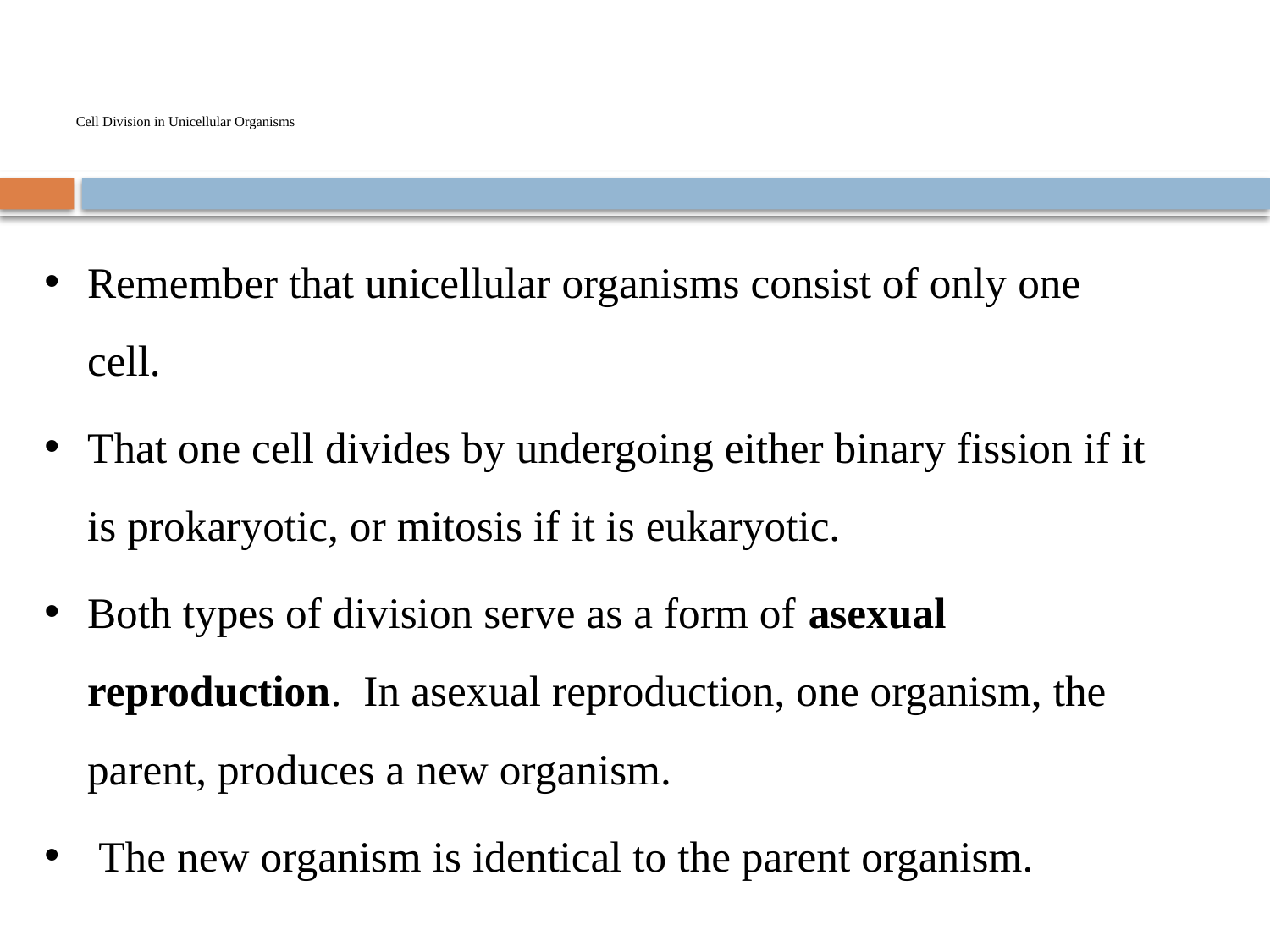

# Cell Division in Unicellular Organisms

Remember that unicellular organisms consist of only one cell.
That one cell divides by undergoing either binary fission if it is prokaryotic, or mitosis if it is eukaryotic.
Both types of division serve as a form of asexual reproduction.  In asexual reproduction, one organism, the parent, produces a new organism.
 The new organism is identical to the parent organism.